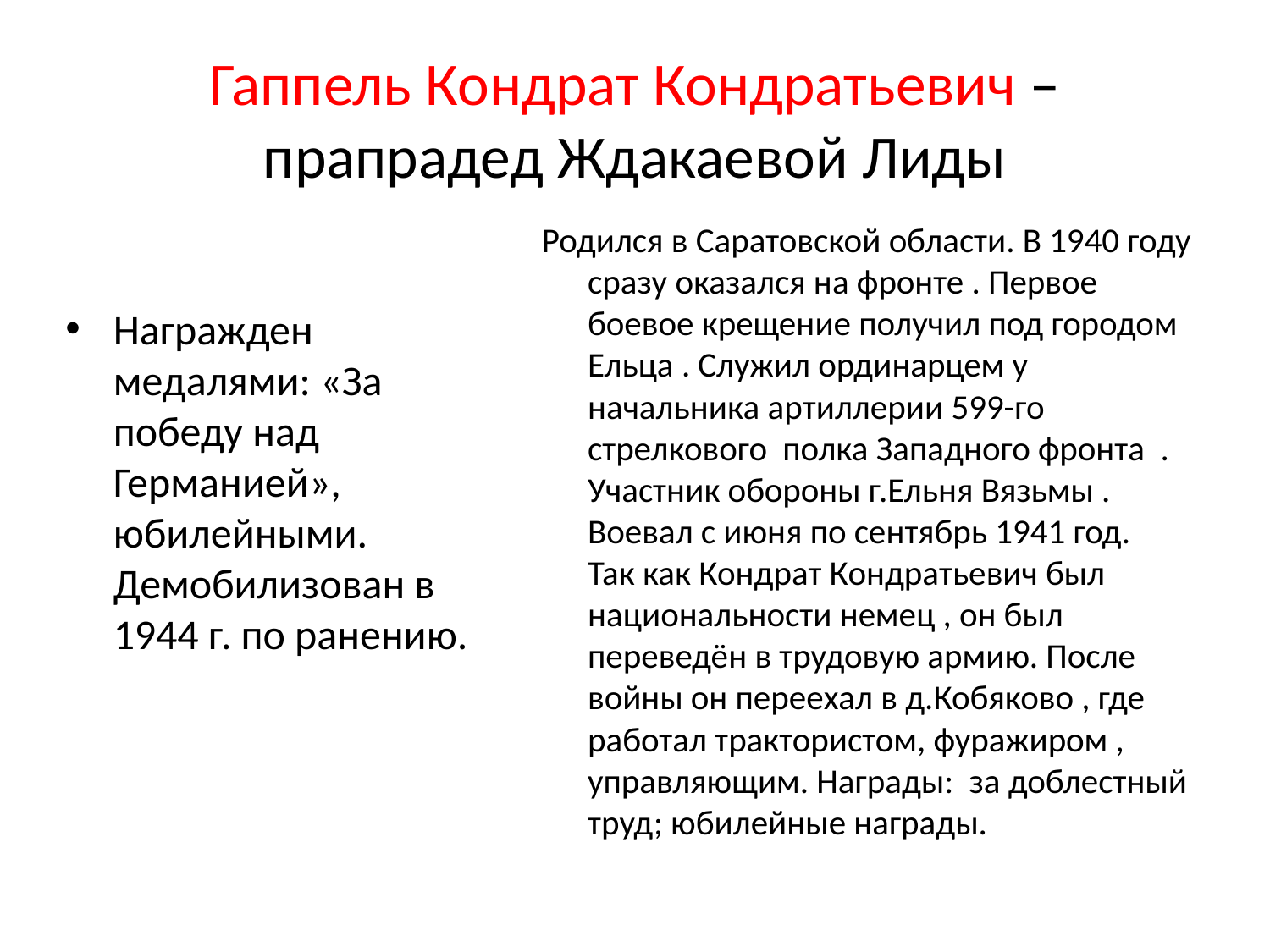

# Гаппель Кондрат Кондратьевич – прапрадед Ждакаевой Лиды
Родился в Саратовской области. В 1940 году сразу оказался на фронте . Первое боевое крещение получил под городом Ельца . Служил ординарцем у начальника артиллерии 599-го стрелкового  полка Западного фронта  . Участник обороны г.Ельня Вязьмы . Воевал с июня по сентябрь 1941 год.  Так как Кондрат Кондратьевич был национальности немец , он был переведён в трудовую армию. После войны он переехал в д.Кобяково , где работал трактористом, фуражиром , управляющим. Награды:  за доблестный труд; юбилейные награды.

Награжден медалями: «За победу над Германией», юбилейными. Демобилизован в 1944 г. по ранению.